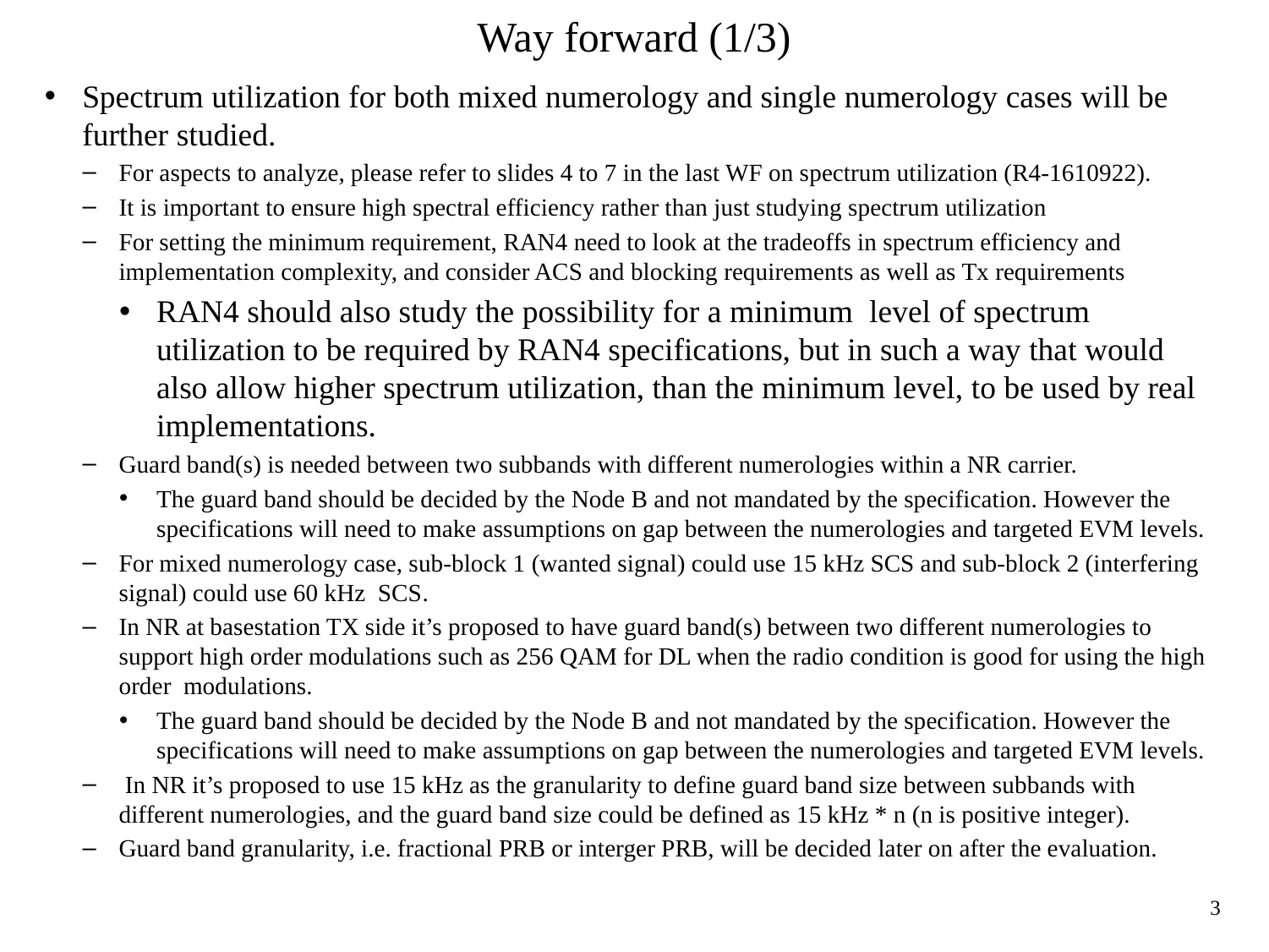

# Way forward (1/3)
Spectrum utilization for both mixed numerology and single numerology cases will be further studied.
For aspects to analyze, please refer to slides 4 to 7 in the last WF on spectrum utilization (R4-1610922).
It is important to ensure high spectral efficiency rather than just studying spectrum utilization
For setting the minimum requirement, RAN4 need to look at the tradeoffs in spectrum efficiency and implementation complexity, and consider ACS and blocking requirements as well as Tx requirements
RAN4 should also study the possibility for a minimum  level of spectrum utilization to be required by RAN4 specifications, but in such a way that would also allow higher spectrum utilization, than the minimum level, to be used by real implementations.
Guard band(s) is needed between two subbands with different numerologies within a NR carrier.
The guard band should be decided by the Node B and not mandated by the specification. However the specifications will need to make assumptions on gap between the numerologies and targeted EVM levels.
For mixed numerology case, sub-block 1 (wanted signal) could use 15 kHz SCS and sub-block 2 (interfering signal) could use 60 kHz  SCS.
In NR at basestation TX side it’s proposed to have guard band(s) between two different numerologies to support high order modulations such as 256 QAM for DL when the radio condition is good for using the high order  modulations.
The guard band should be decided by the Node B and not mandated by the specification. However the specifications will need to make assumptions on gap between the numerologies and targeted EVM levels.
 In NR it’s proposed to use 15 kHz as the granularity to define guard band size between subbands with different numerologies, and the guard band size could be defined as 15 kHz * n (n is positive integer).
Guard band granularity, i.e. fractional PRB or interger PRB, will be decided later on after the evaluation.
3